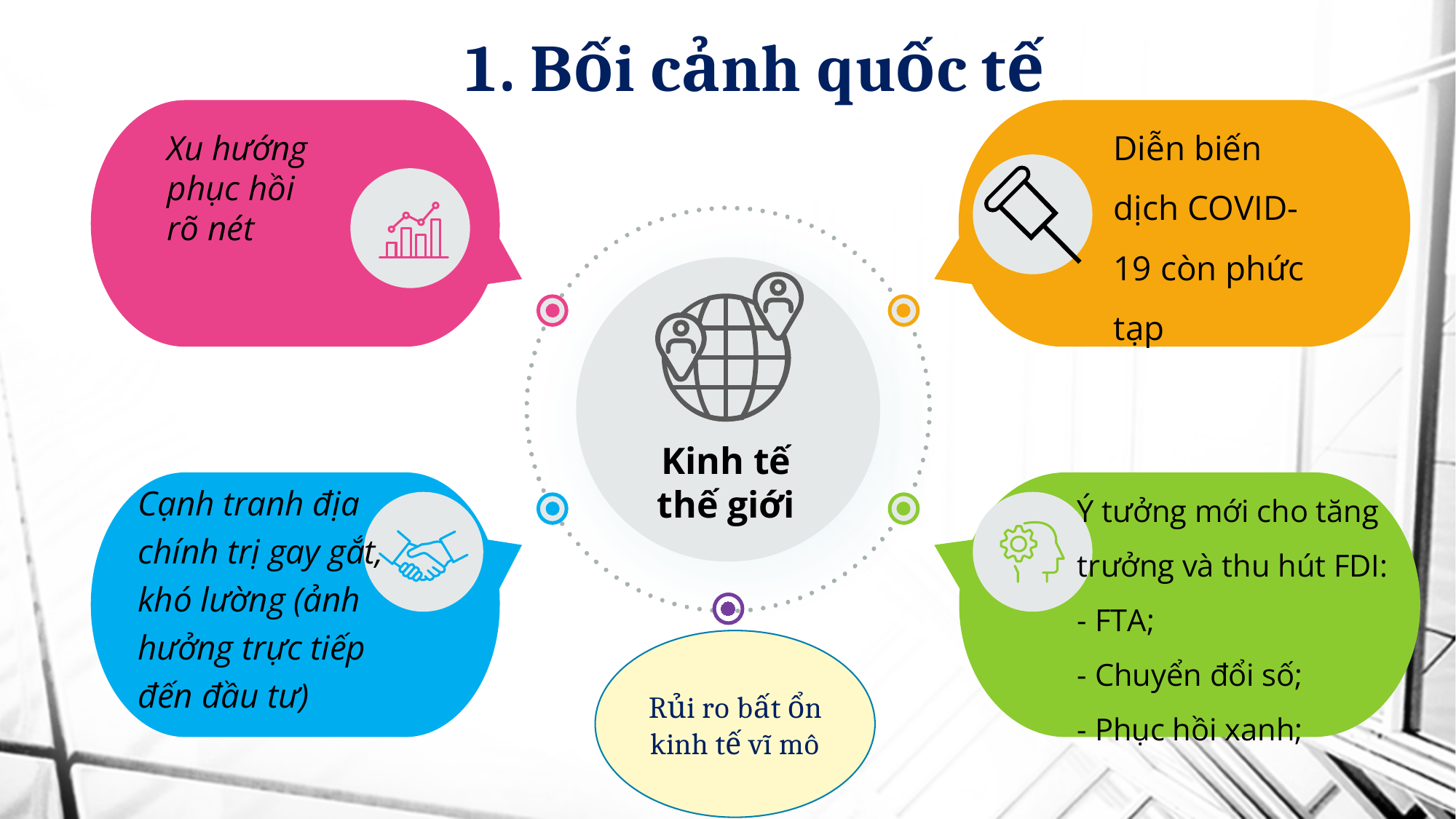

1. Bối cảnh quốc tế

Xu hướng phục hồi rõ nét

Diễn biến dịch COVID-19 còn phức tạp

Kinh tế thế giới
Ý tưởng mới cho tăng trưởng và thu hút FDI:
- FTA;
- Chuyển đổi số;
- Phục hồi xanh;

Cạnh tranh địa chính trị gay gắt, khó lường (ảnh hưởng trực tiếp đến đầu tư)

Rủi ro bất ổn kinh tế vĩ mô